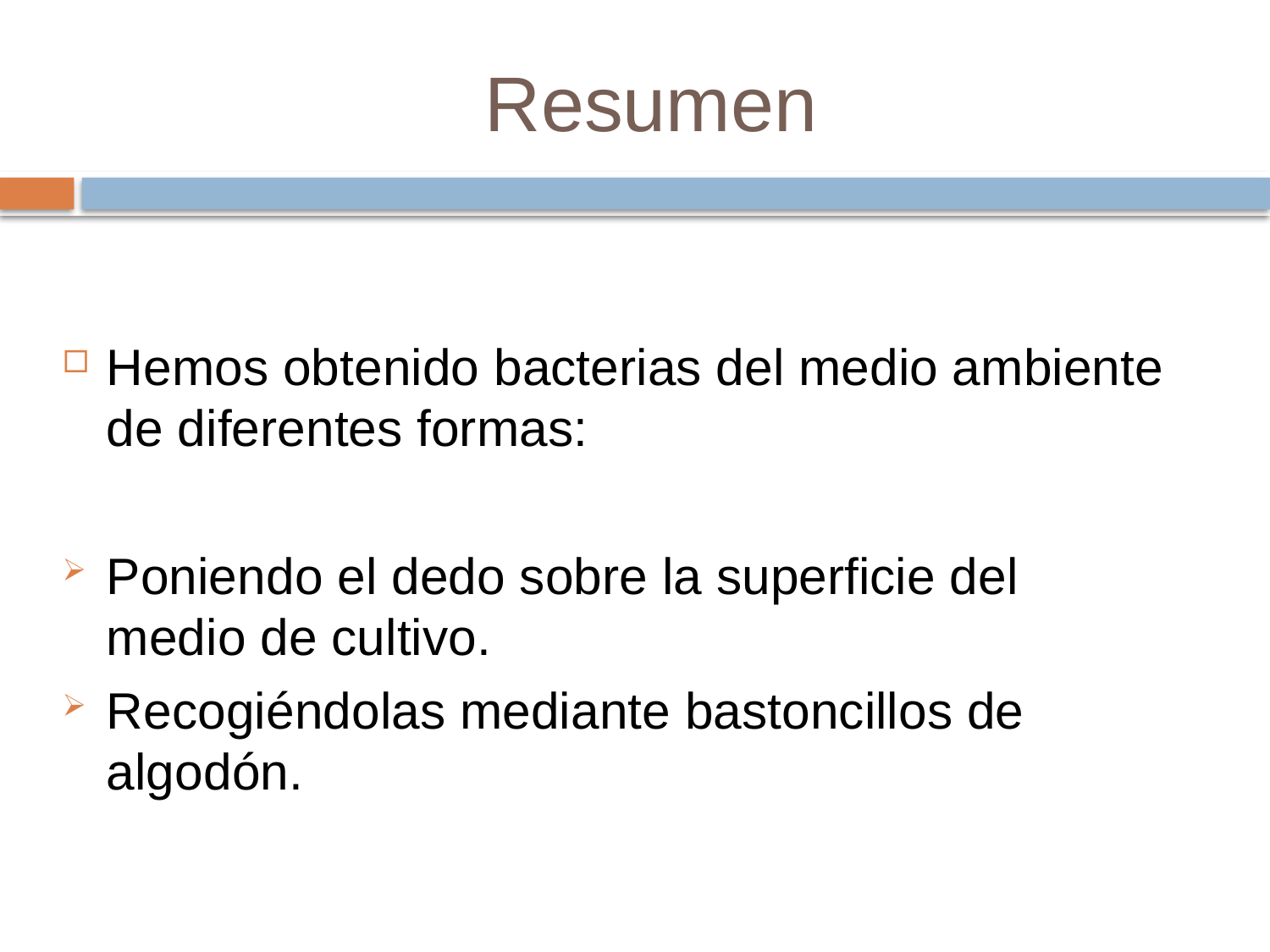

# Resumen
Hemos obtenido bacterias del medio ambiente de diferentes formas:

Poniendo el dedo sobre la superficie del medio de cultivo.
Recogiéndolas mediante bastoncillos de algodón.